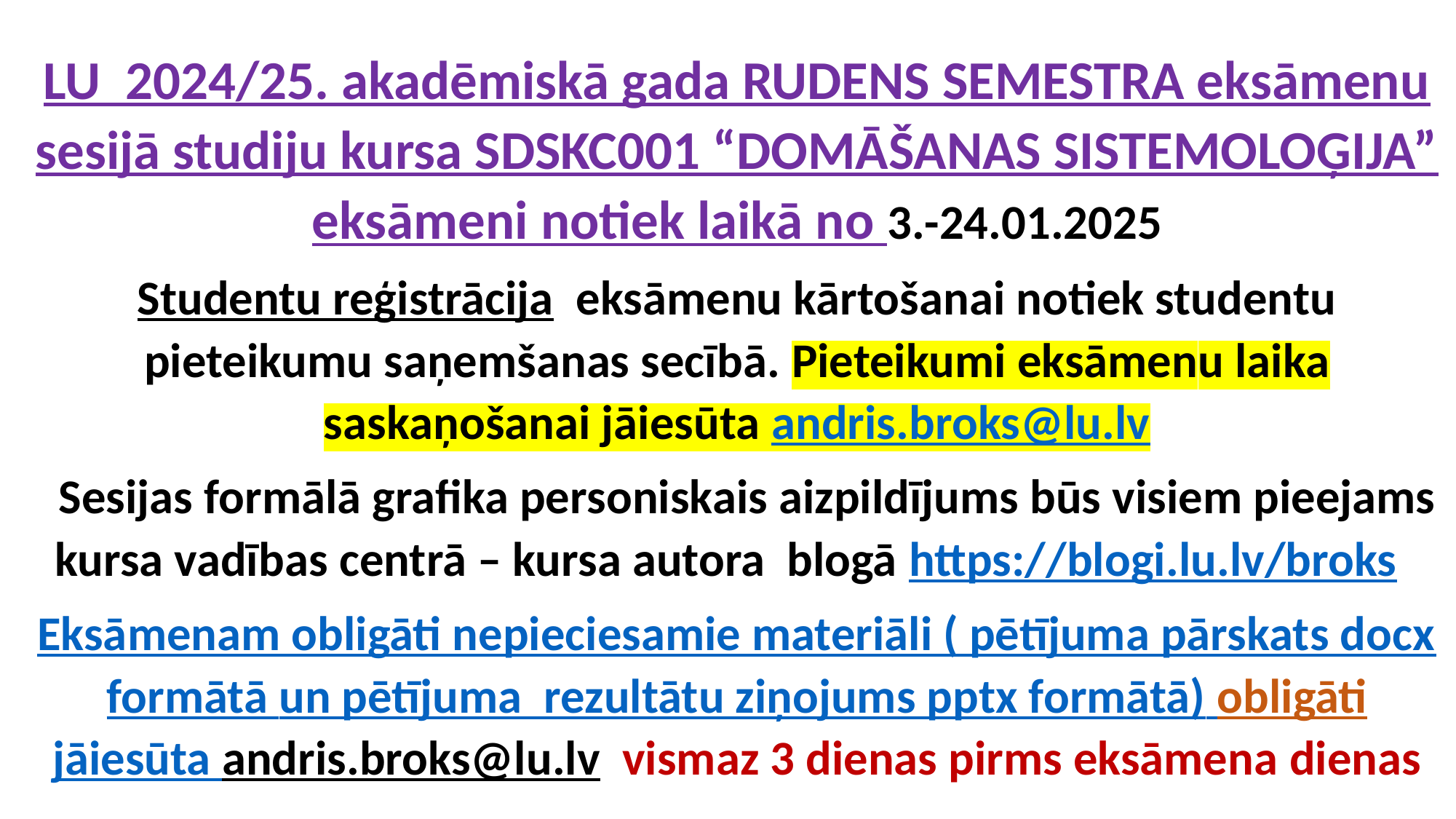

LU  2024/25. akadēmiskā gada RUDENS SEMESTRA eksāmenu sesijā studiju kursa SDSKC001 “DOMĀŠANAS SISTEMOLOĢIJA” eksāmeni notiek laikā no 3.-24.01.2025
Studentu reģistrācija  eksāmenu kārtošanai notiek studentu pieteikumu saņemšanas secībā. Pieteikumi eksāmenu laika saskaņošanai jāiesūta andris.broks@lu.lv
  Sesijas formālā grafika personiskais aizpildījums būs visiem pieejams kursa vadības centrā – kursa autora  blogā https://blogi.lu.lv/broks
Eksāmenam obligāti nepieciesamie materiāli ( pētījuma pārskats docx formātā un pētījuma  rezultātu ziņojums pptx formātā) obligāti jāiesūta andris.broks@lu.lv  vismaz 3 dienas pirms eksāmena dienas